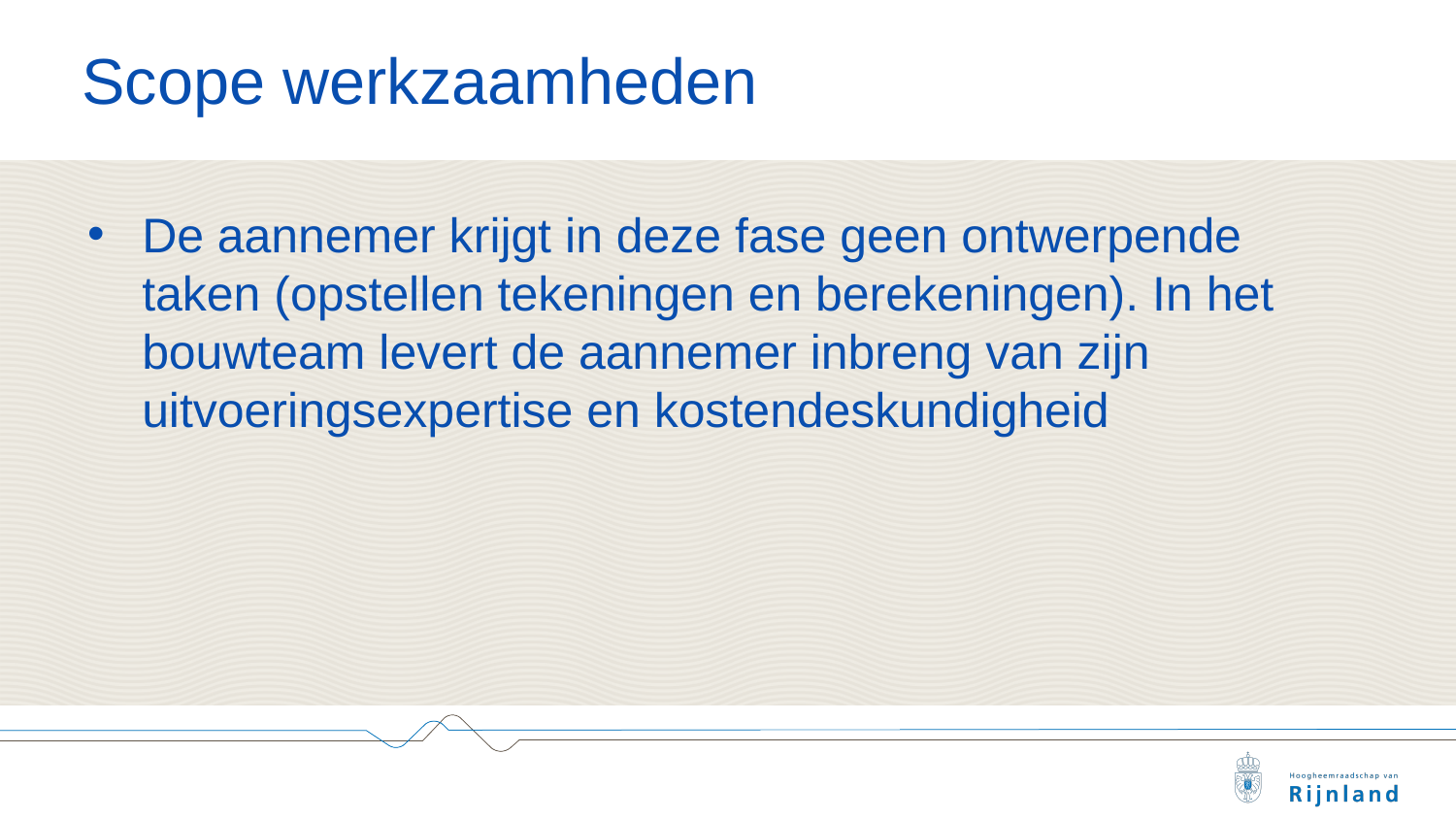

Scope werkzaamheden
De aannemer krijgt in deze fase geen ontwerpende taken (opstellen tekeningen en berekeningen). In het bouwteam levert de aannemer inbreng van zijn uitvoeringsexpertise en kostendeskundigheid